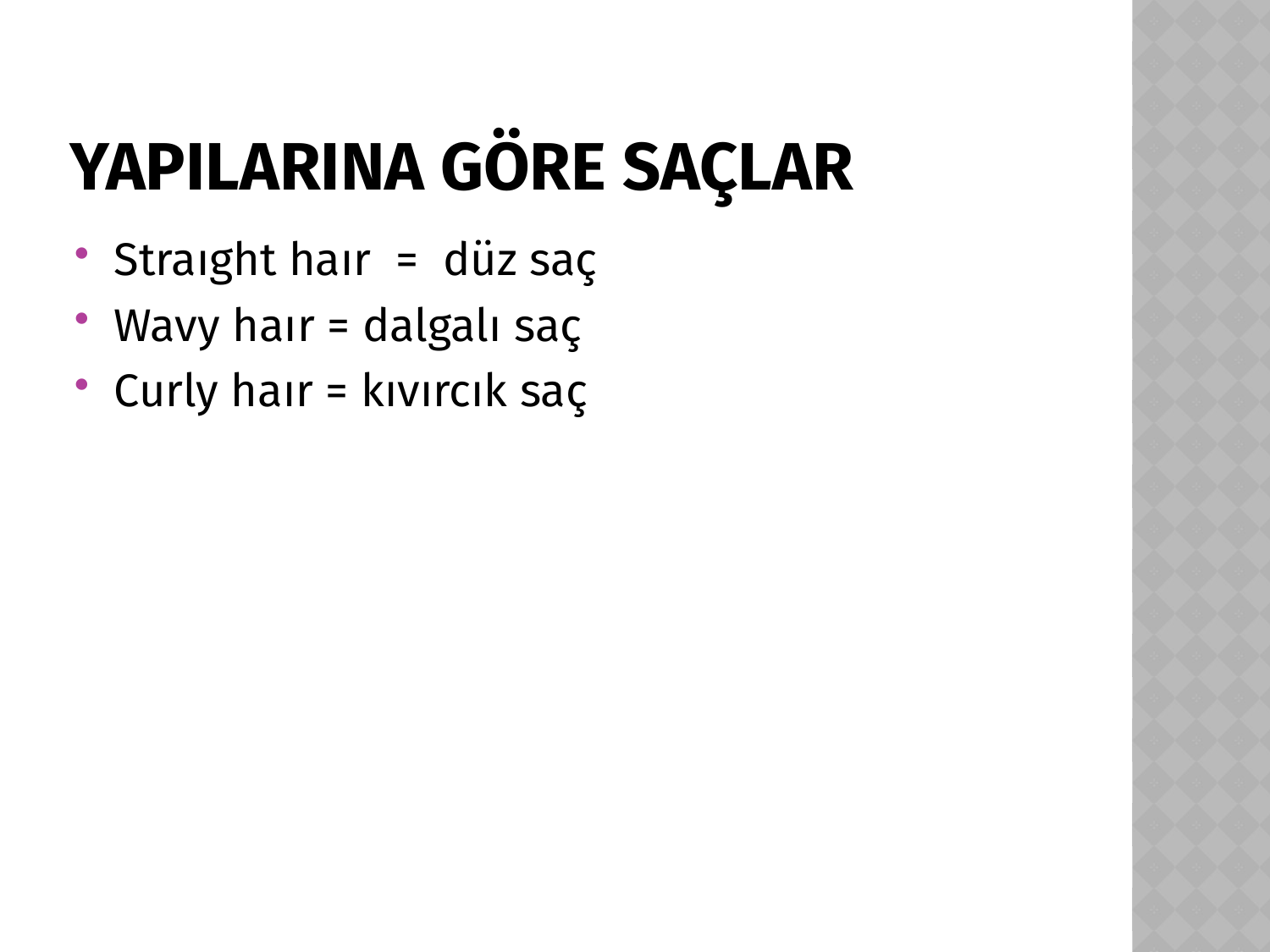

# Yapılarına göre saçlar
Straıght haır  =  düz saç
Wavy haır = dalgalı saç
Curly haır = kıvırcık saç